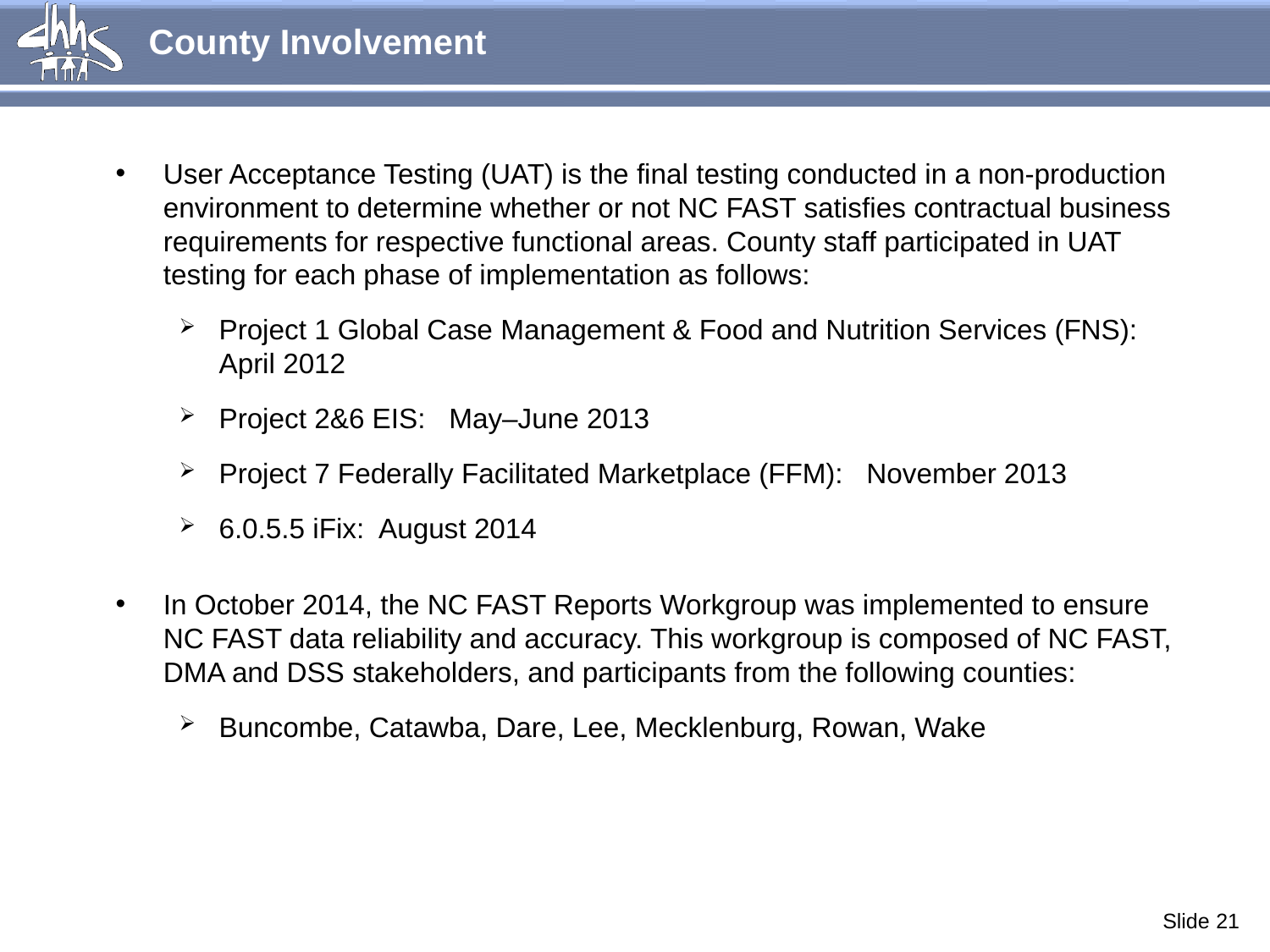

County Involvement
User Acceptance Testing (UAT) is the final testing conducted in a non-production environment to determine whether or not NC FAST satisfies contractual business requirements for respective functional areas. County staff participated in UAT testing for each phase of implementation as follows:
Project 1 Global Case Management & Food and Nutrition Services (FNS):   April 2012
Project 2&6 EIS:   May–June 2013
Project 7 Federally Facilitated Marketplace (FFM):   November 2013
6.0.5.5 iFix:  August 2014
In October 2014, the NC FAST Reports Workgroup was implemented to ensure
NC FAST data reliability and accuracy. This workgroup is composed of NC FAST, DMA and DSS stakeholders, and participants from the following counties:
Buncombe, Catawba, Dare, Lee, Mecklenburg, Rowan, Wake